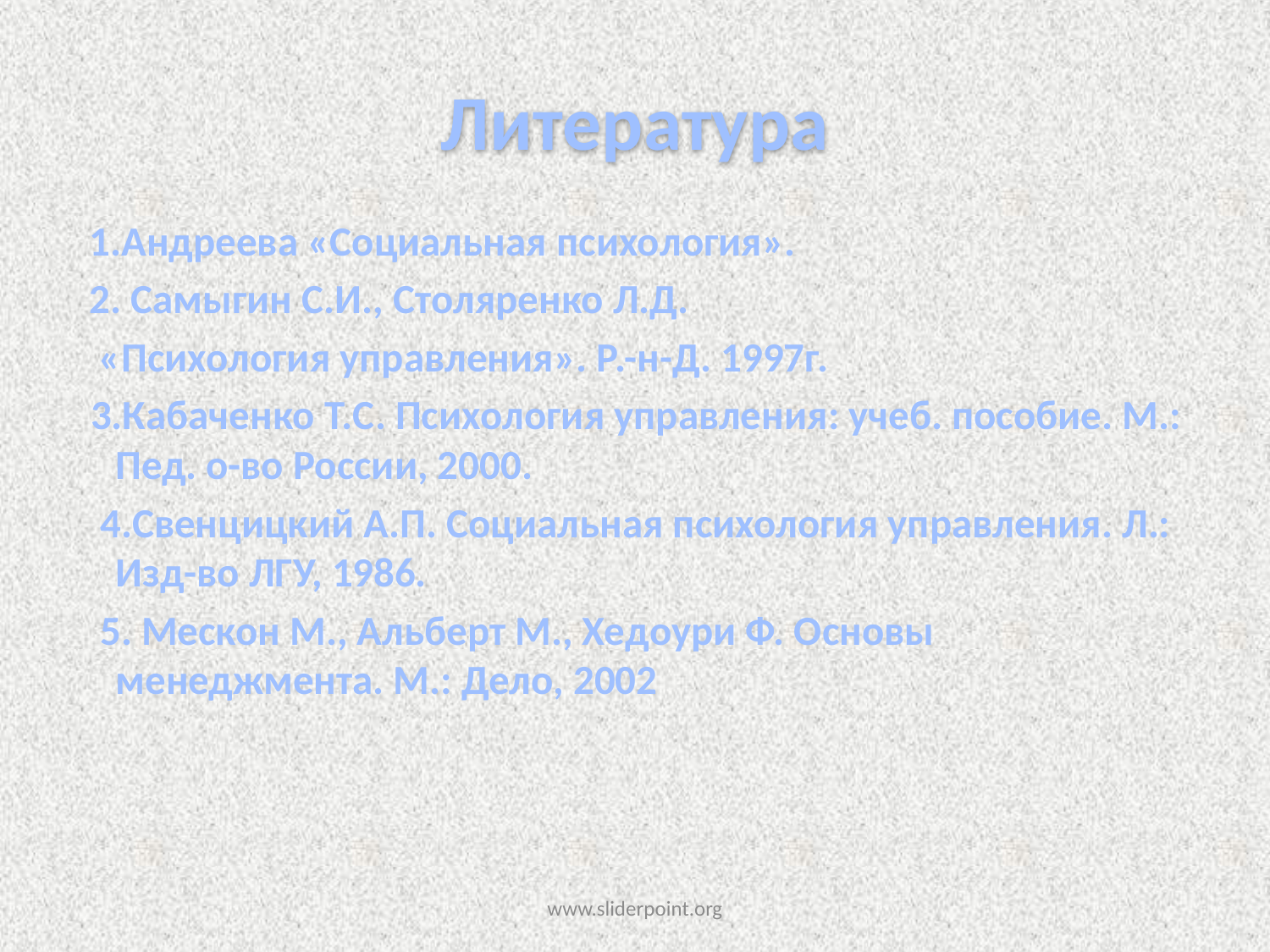

# Литература
1.Андреева «Социальная психология».
2. Самыгин С.И., Столяренко Л.Д.
 «Психология управления». Р.-н-Д. 1997г.
  3.Кабаченко Т.С. Психология управления: учеб. пособие. М.: Пед. о-во России, 2000.
   4.Свенцицкий А.П. Социальная психология управления. Л.: Изд-во ЛГУ, 1986.
   5. Мескон М., Альберт М., Xeдoури Ф. Основы менеджмента. М.: Дело, 2002

www.sliderpoint.org